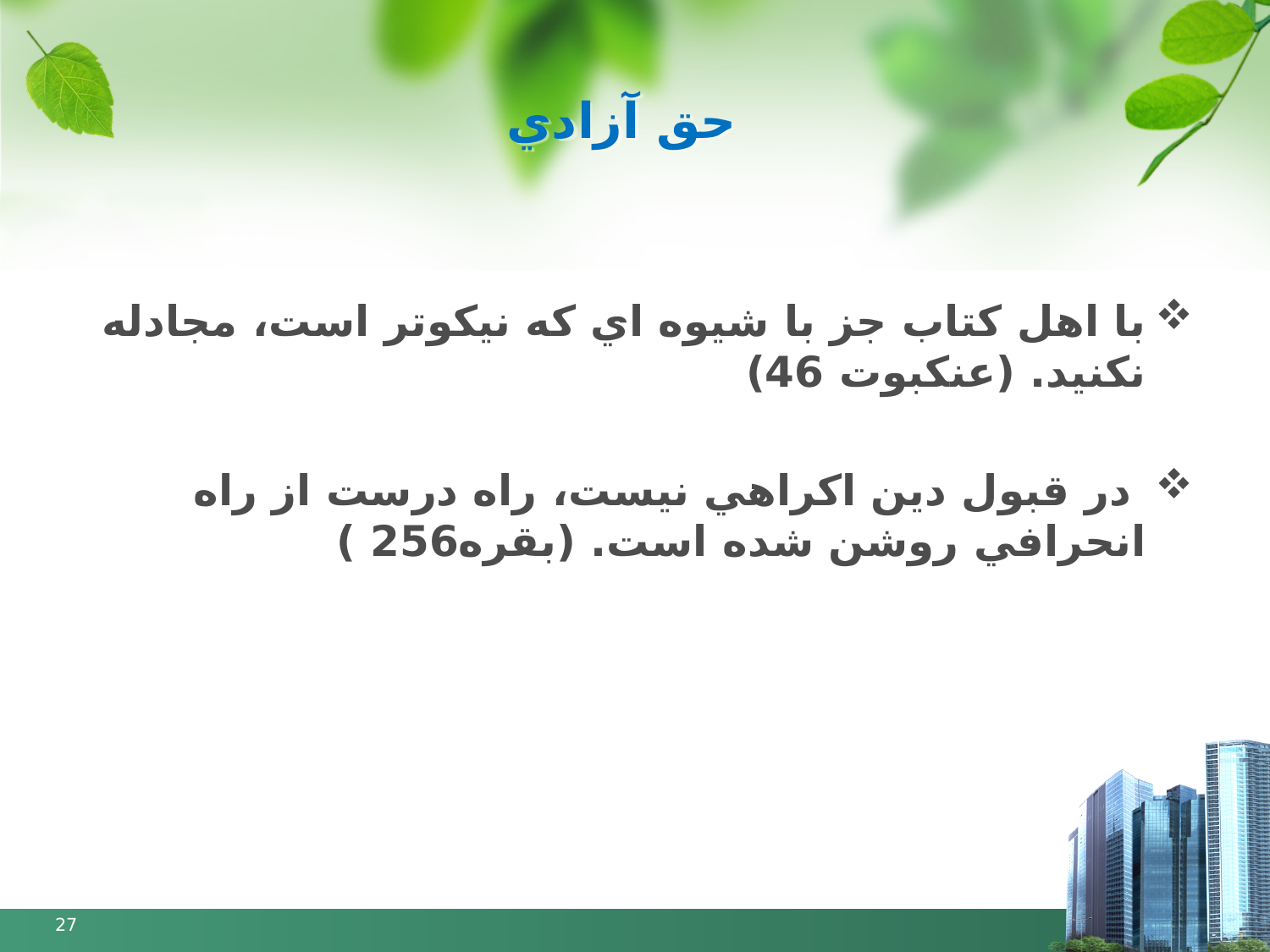

# حق آزادي

با اهل كتاب جز با شيوه اي كه نيكوتر است، مجادله نكنيد. (عنكبوت 46)

 در قبول دين اكراهي نيست، راه درست از راه انحرافي روشن شده است. (بقره256 )
27